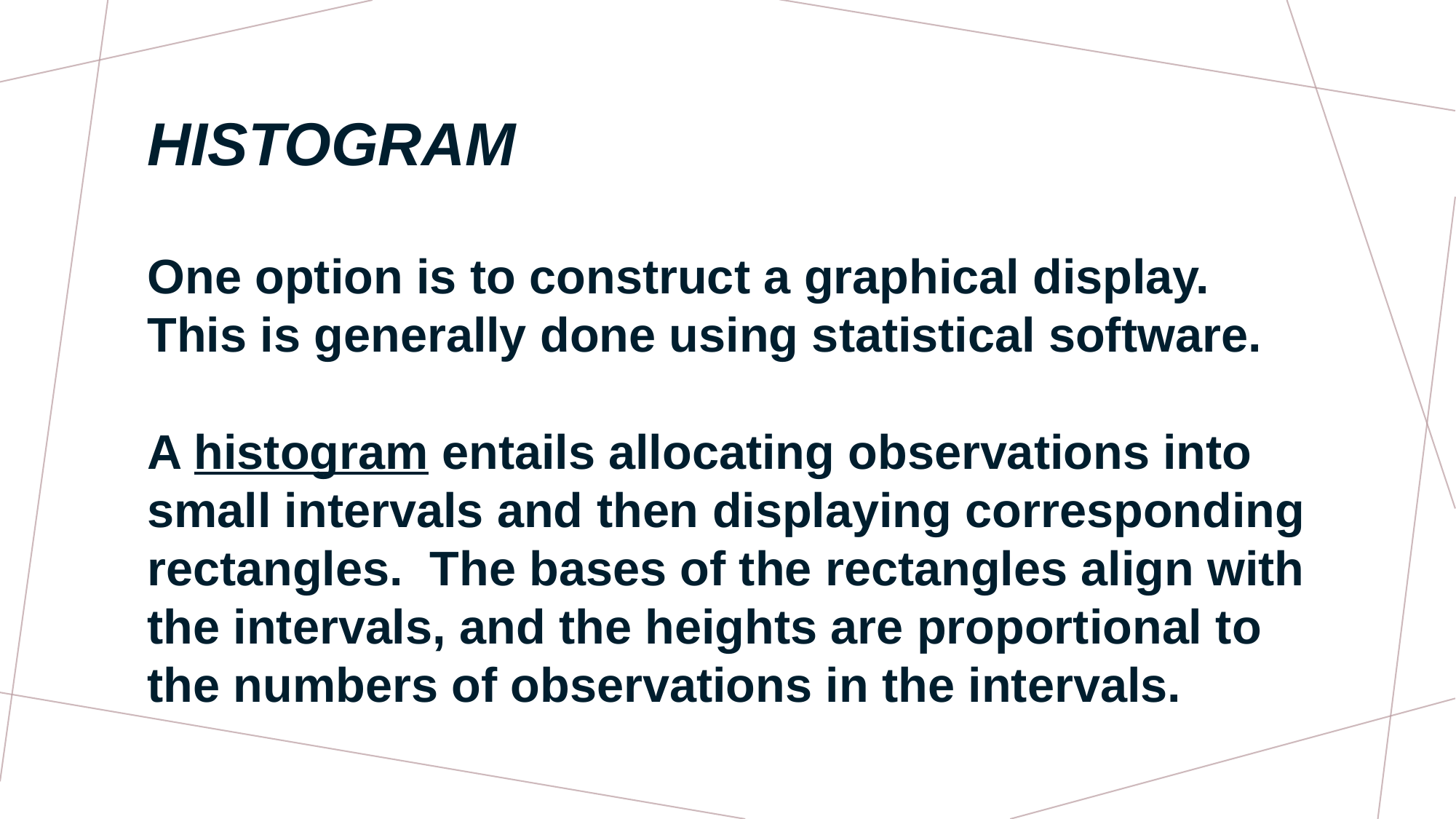

# HISTOGRAM
One option is to construct a graphical display.  This is generally done using statistical software.

A histogram entails allocating observations into small intervals and then displaying corresponding rectangles.  The bases of the rectangles align with the intervals, and the heights are proportional to the numbers of observations in the intervals.